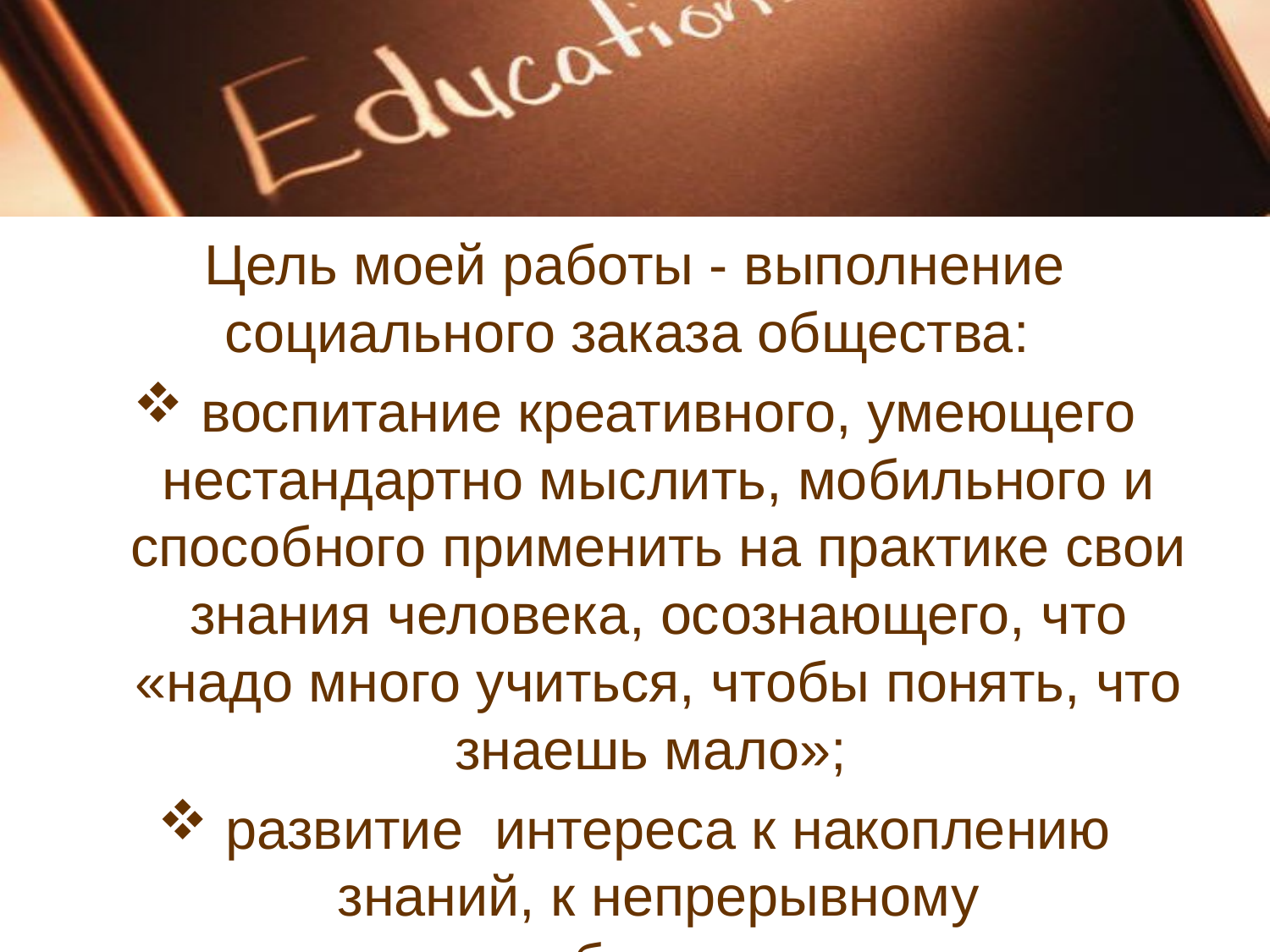

Цель моей работы - выполнение социального заказа общества:
 воспитание креативного, умеющего нестандартно мыслить, мобильного и способного применить на практике свои знания человека, осознающего, что «надо много учиться, чтобы понять, что знаешь мало»;
 развитие  интереса к накоплению знаний, к непрерывному самообразованию.